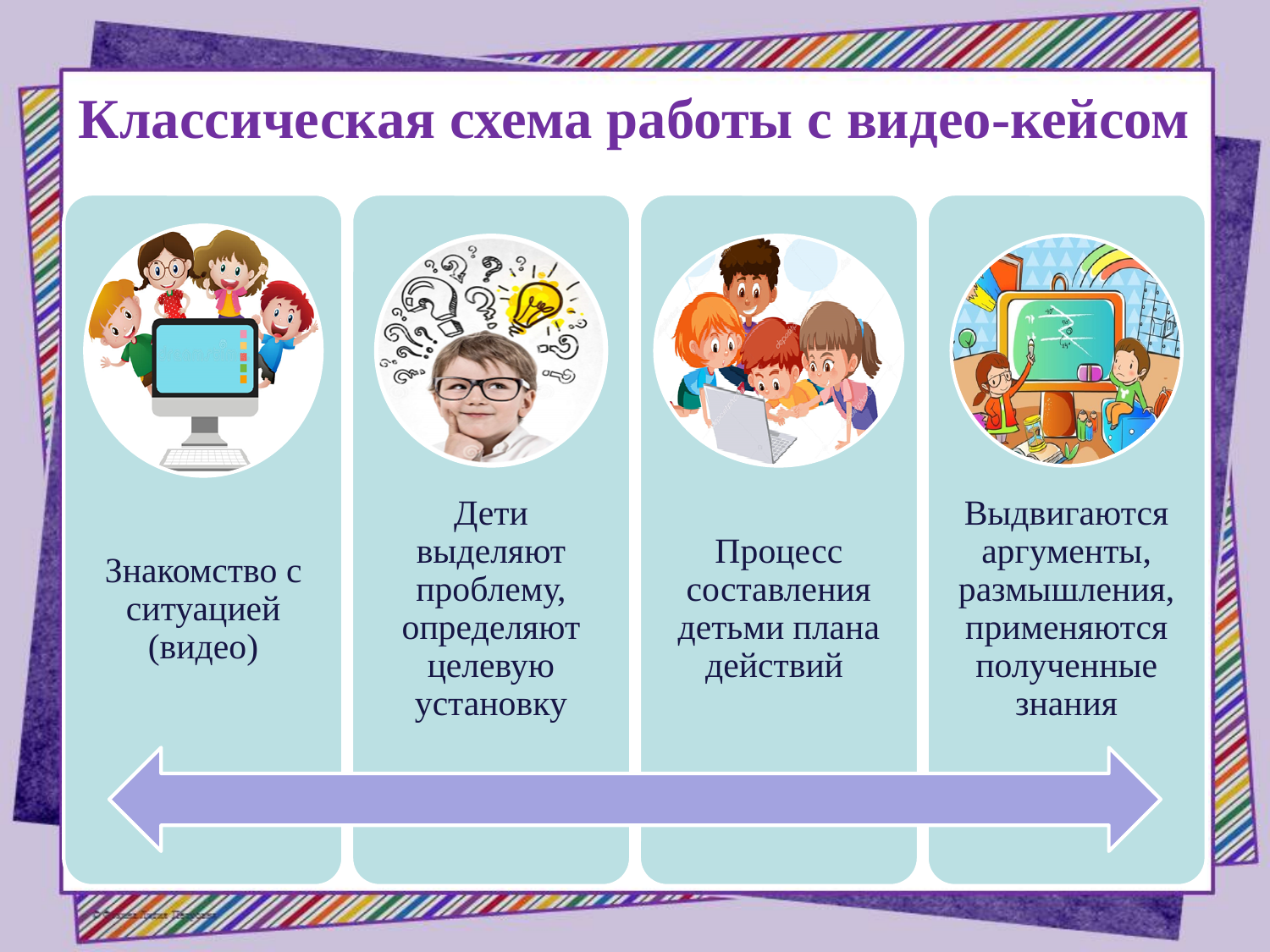

# Классическая схема работы с видео-кейсом
Знакомство с ситуацией (видео)
Дети выделяют проблему, определяют целевую установку
Процесс составления детьми плана действий
Выдвигаются аргументы, размышления, применяются полученные знания